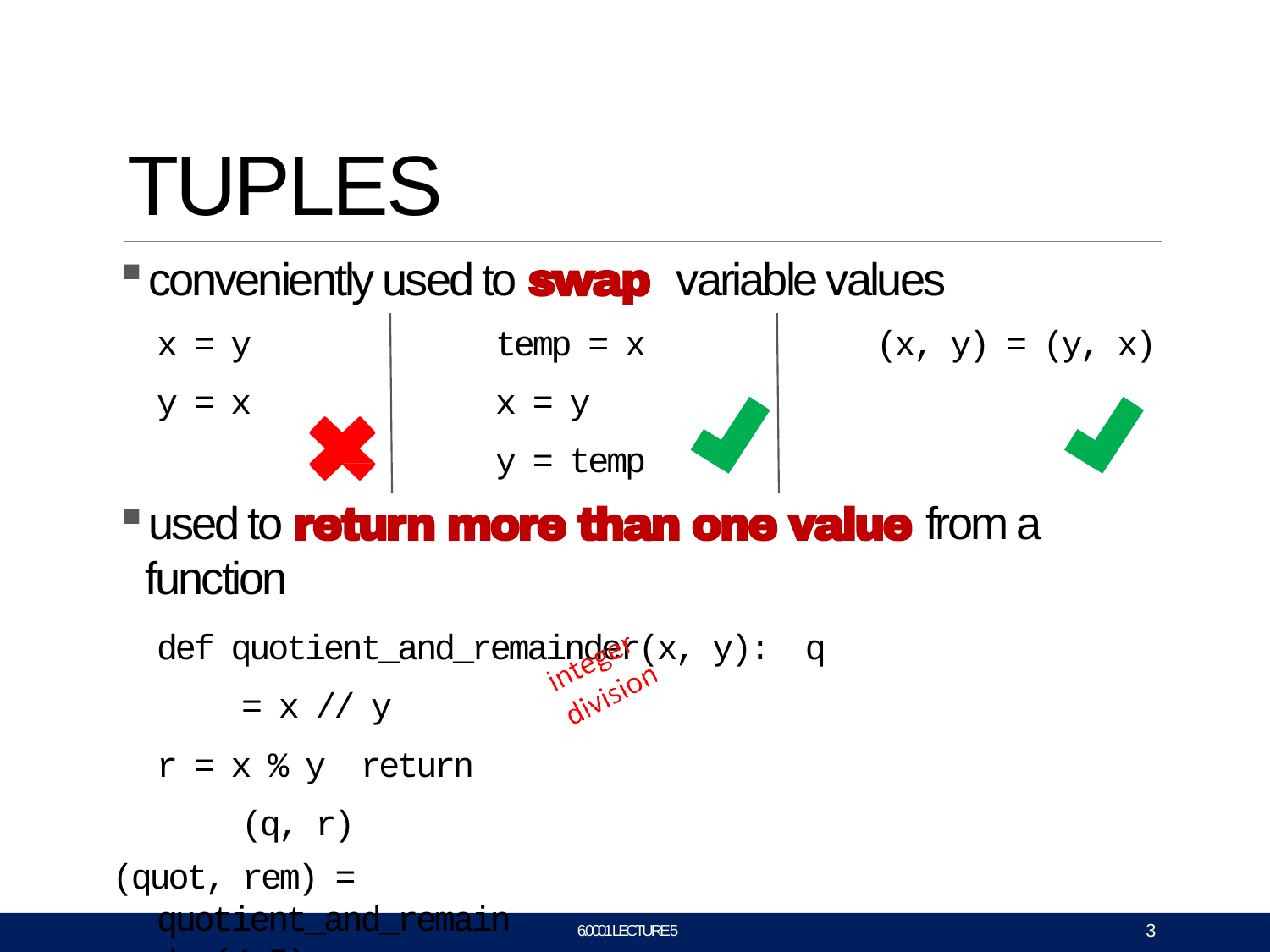

# TUPLES

conveniently used to swap  variable values
x = y
y = x
temp = x  x = y
y = temp

(x, y) = (y, x)

used to return more than one value from a function
def quotient_and_remainder(x, y):  q = x // y
r = x % y  return (q, r)
(quot, rem) = quotient_and_remainder(4,5)

3
6.0001 LECTURE 5